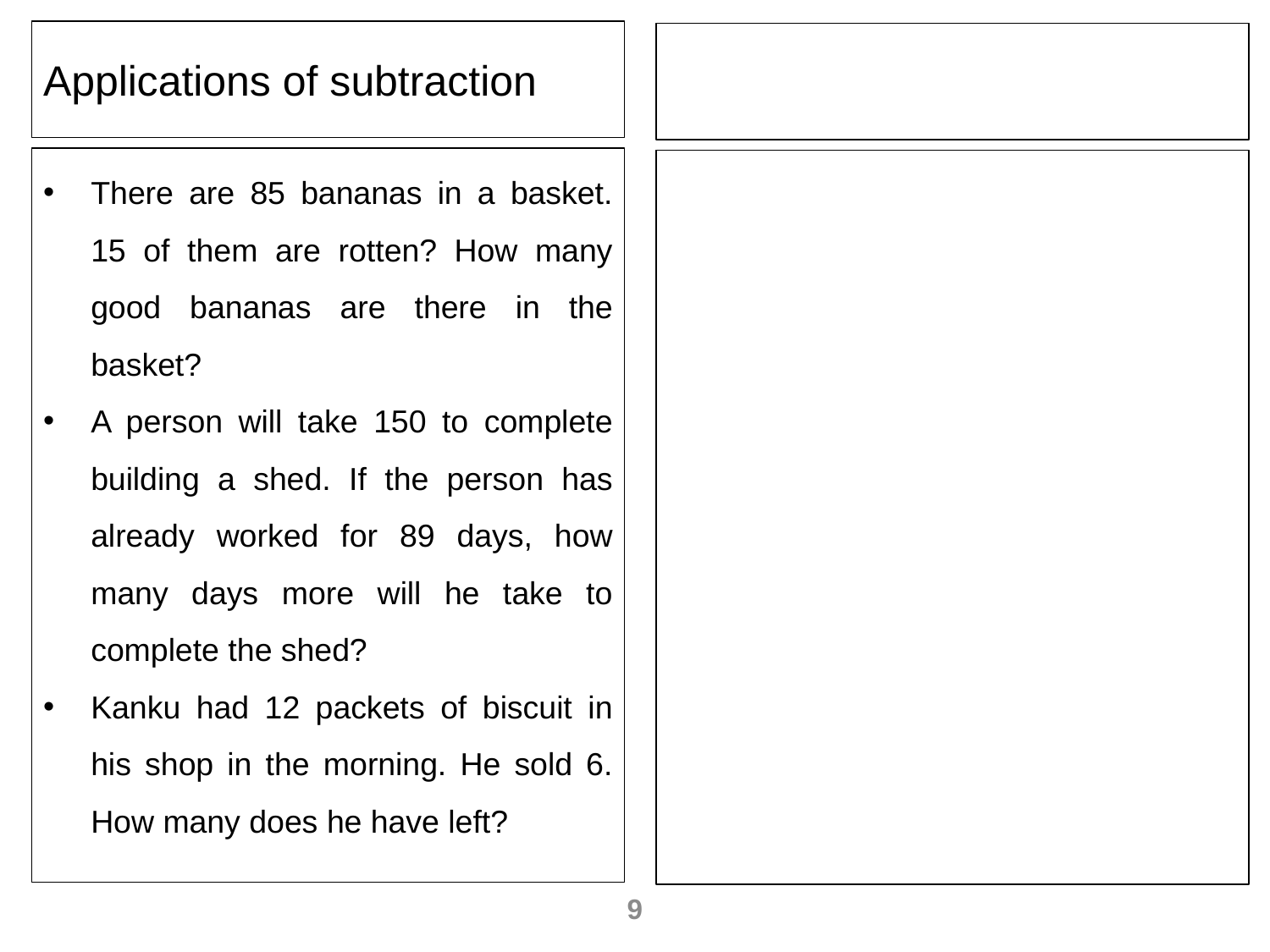

Applications of subtraction

There are 85 bananas in a basket. 15 of them are rotten? How many good bananas are there in the basket?
A person will take 150 to complete building a shed. If the person has already worked for 89 days, how many days more will he take to complete the shed?
Kanku had 12 packets of biscuit in his shop in the morning. He sold 6. How many does he have left?

9